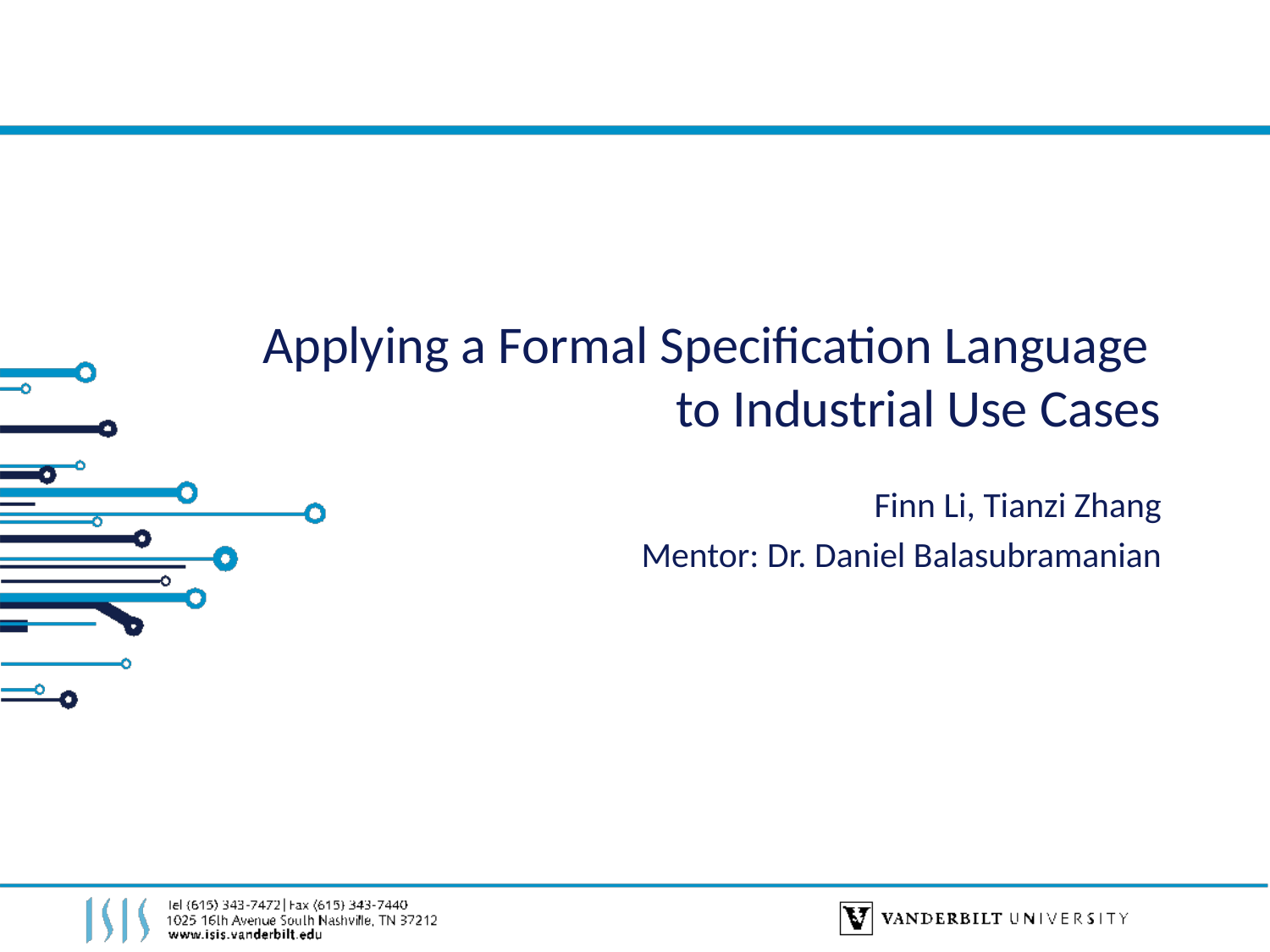

# Applying a Formal Specification Language to Industrial Use Cases
Finn Li, Tianzi Zhang
Mentor: Dr. Daniel Balasubramanian